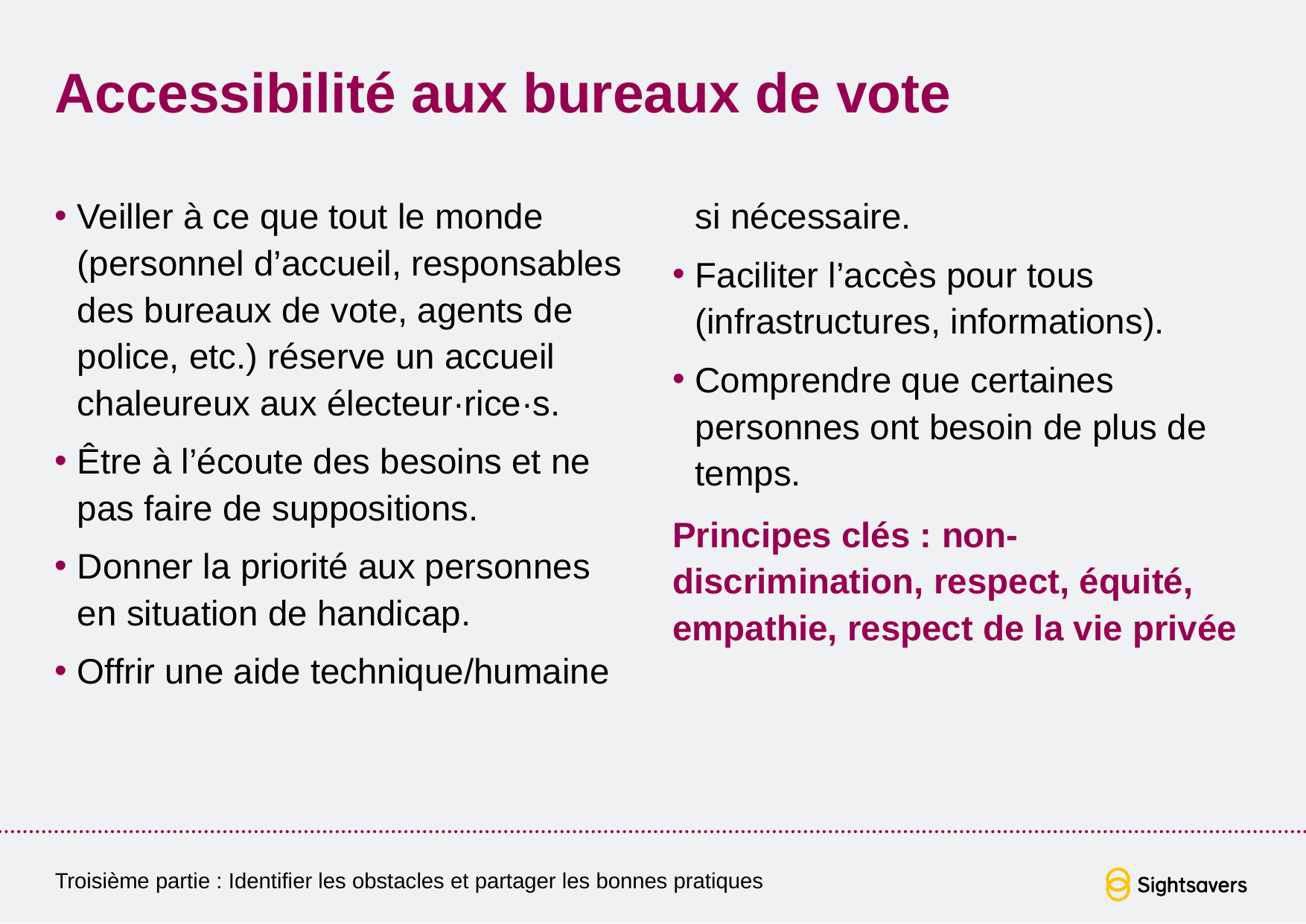

# Accessibilité aux bureaux de vote
Veiller à ce que tout le monde (personnel d’accueil, responsables des bureaux de vote, agents de police, etc.) réserve un accueil chaleureux aux électeur·rice·s.
Être à l’écoute des besoins et ne pas faire de suppositions.
Donner la priorité aux personnes en situation de handicap.
Offrir une aide technique/humaine si nécessaire.
Faciliter l’accès pour tous (infrastructures, informations).
Comprendre que certaines personnes ont besoin de plus de temps.
Principes clés : non-discrimination, respect, équité, empathie, respect de la vie privée
Troisième partie : Identifier les obstacles et partager les bonnes pratiques